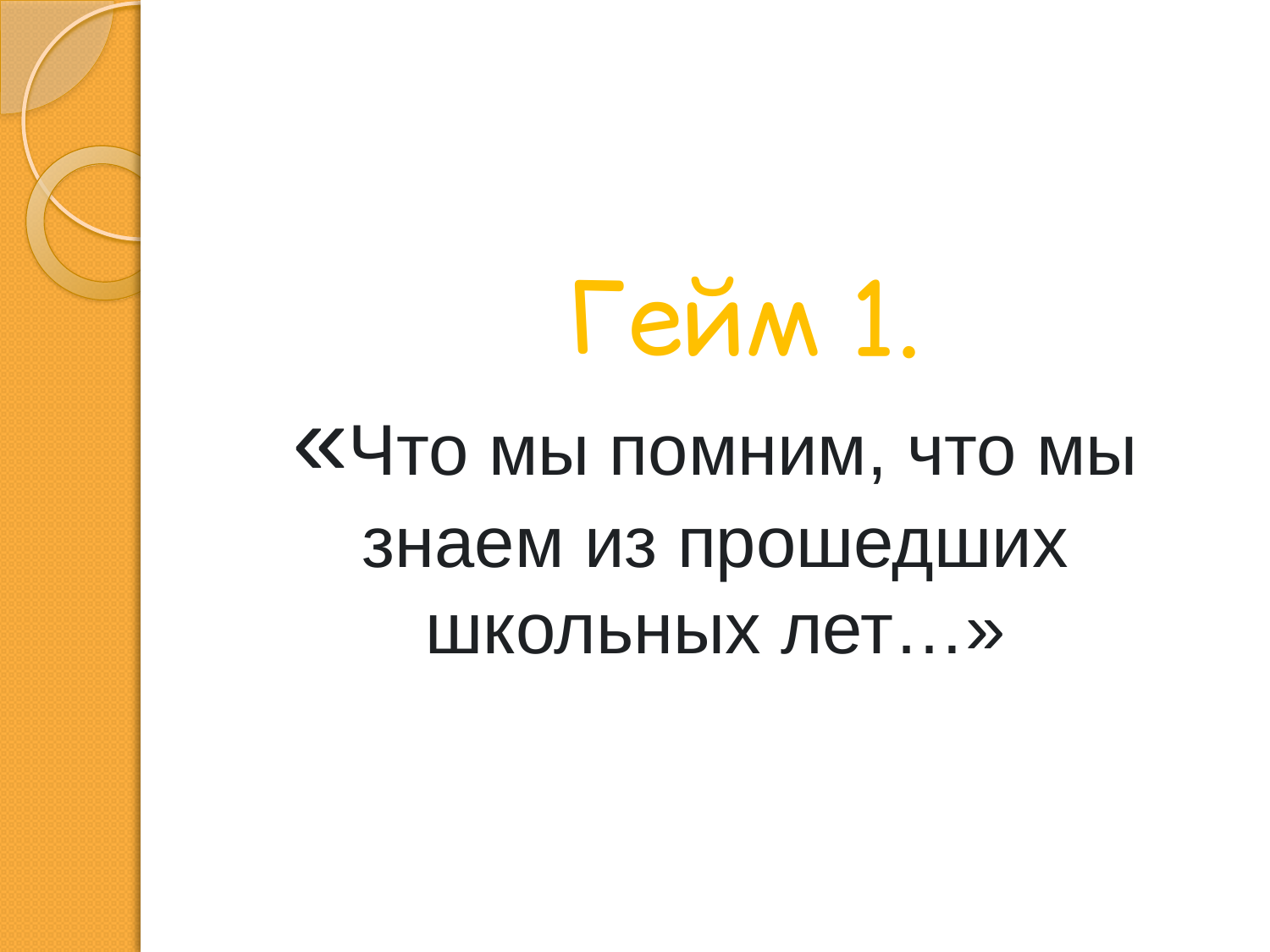

# Гейм 1. «Что мы помним, что мы знаем из прошедших школьных лет…»